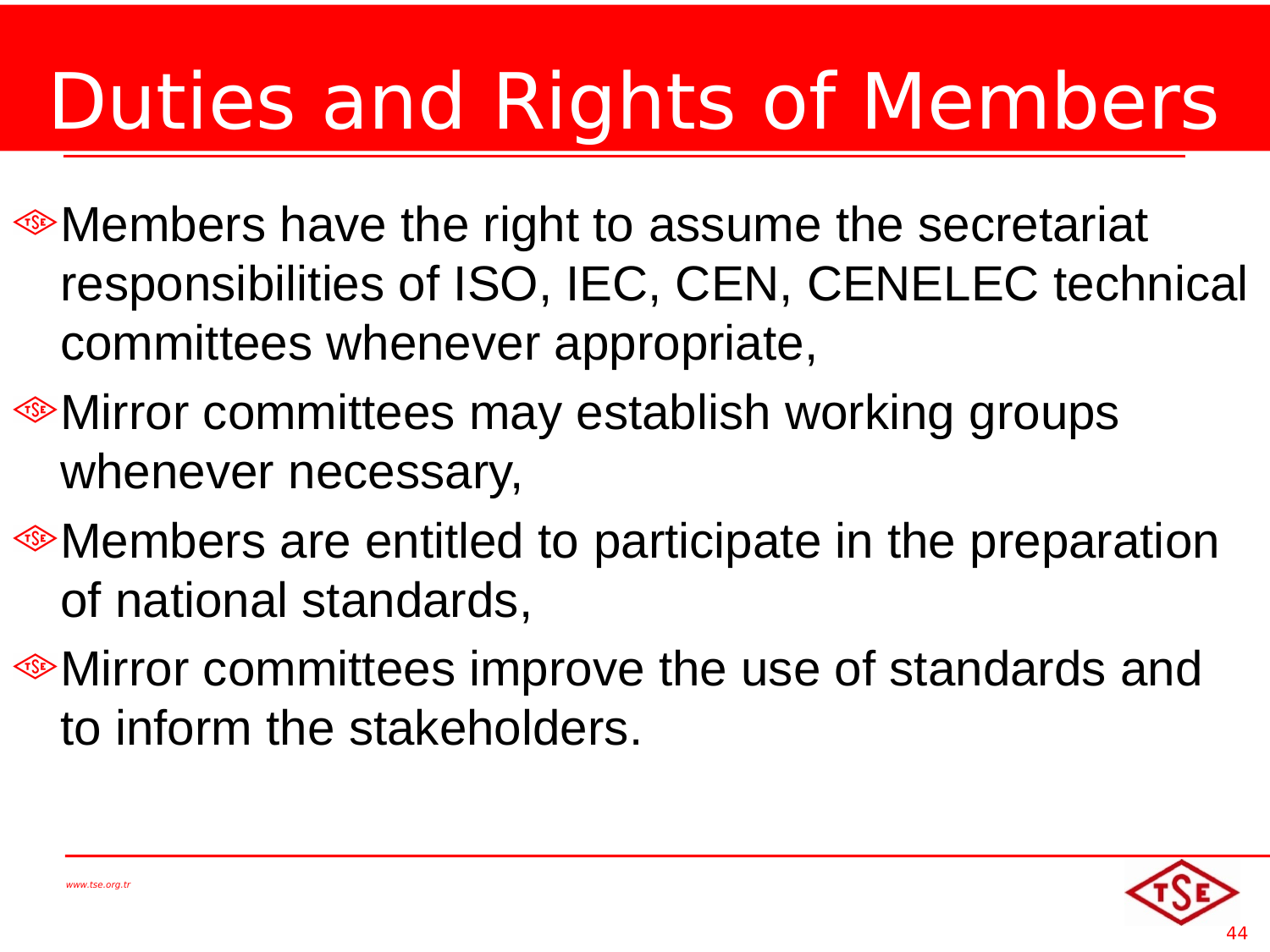

# Duties and Rights of Members
Members have the right to assume the secretariat responsibilities of ISO, IEC, CEN, CENELEC technical committees whenever appropriate,
Mirror committees may establish working groups whenever necessary,
Members are entitled to participate in the preparation of national standards,
Mirror committees improve the use of standards and to inform the stakeholders.

www.tse.org.tr
44